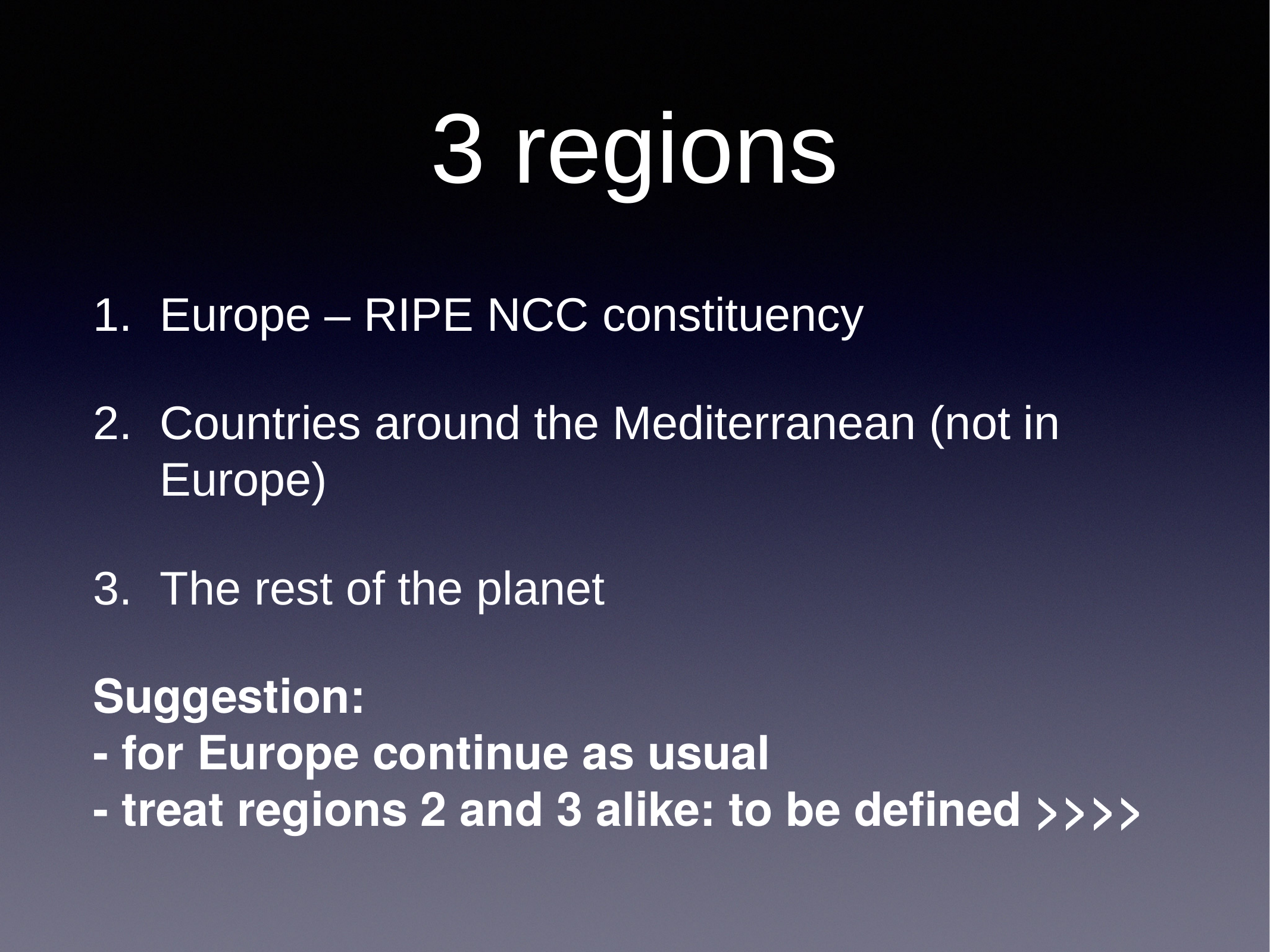

# 3 regions
Europe – RIPE NCC constituency
Countries around the Mediterranean (not in Europe)
The rest of the planet
Suggestion:
- for Europe continue as usual
- treat regions 2 and 3 alike: to be defined >>>>